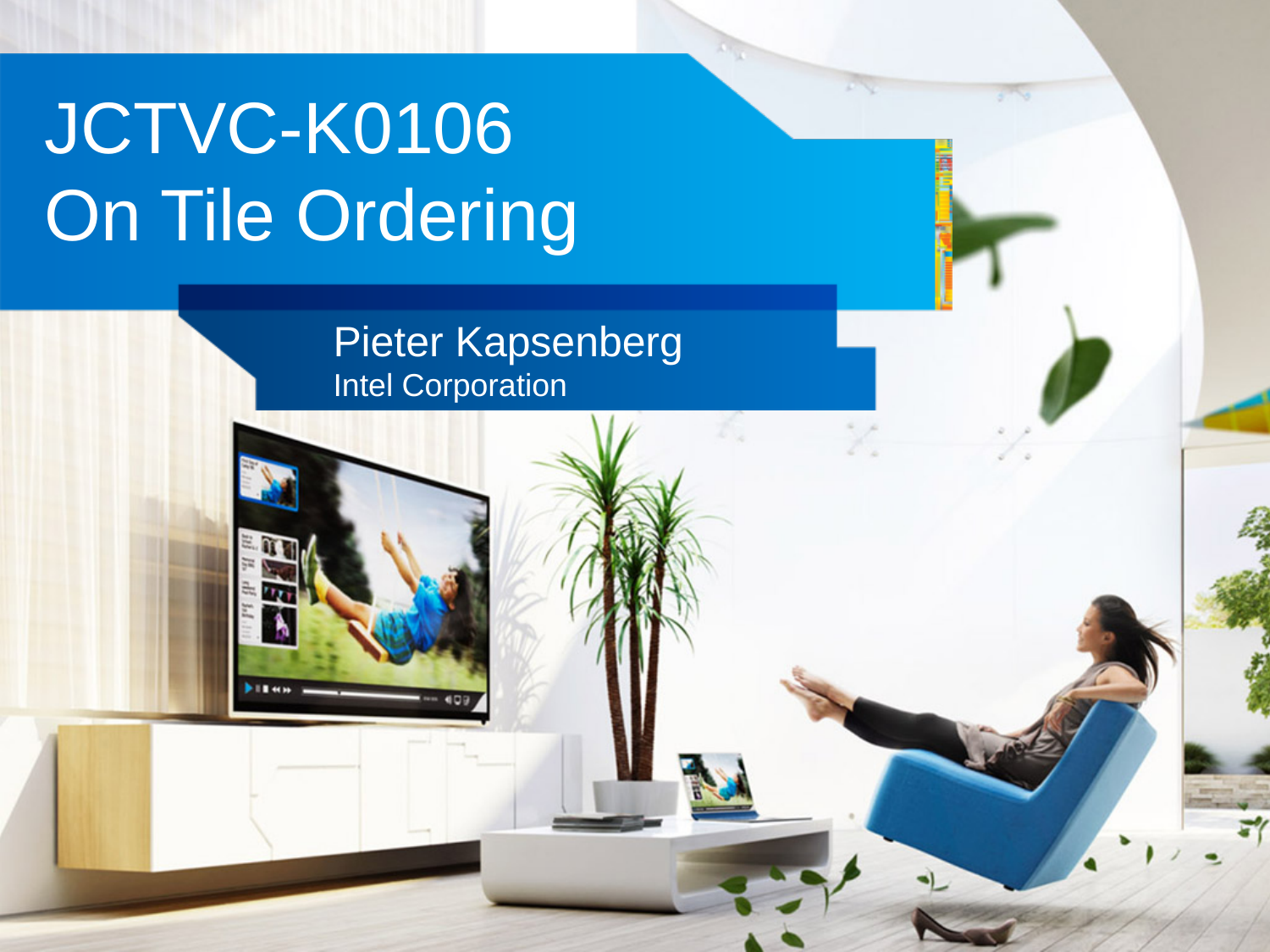

# JCTVC-K0106 On Tile Ordering
Pieter Kapsenberg
Intel Corporation